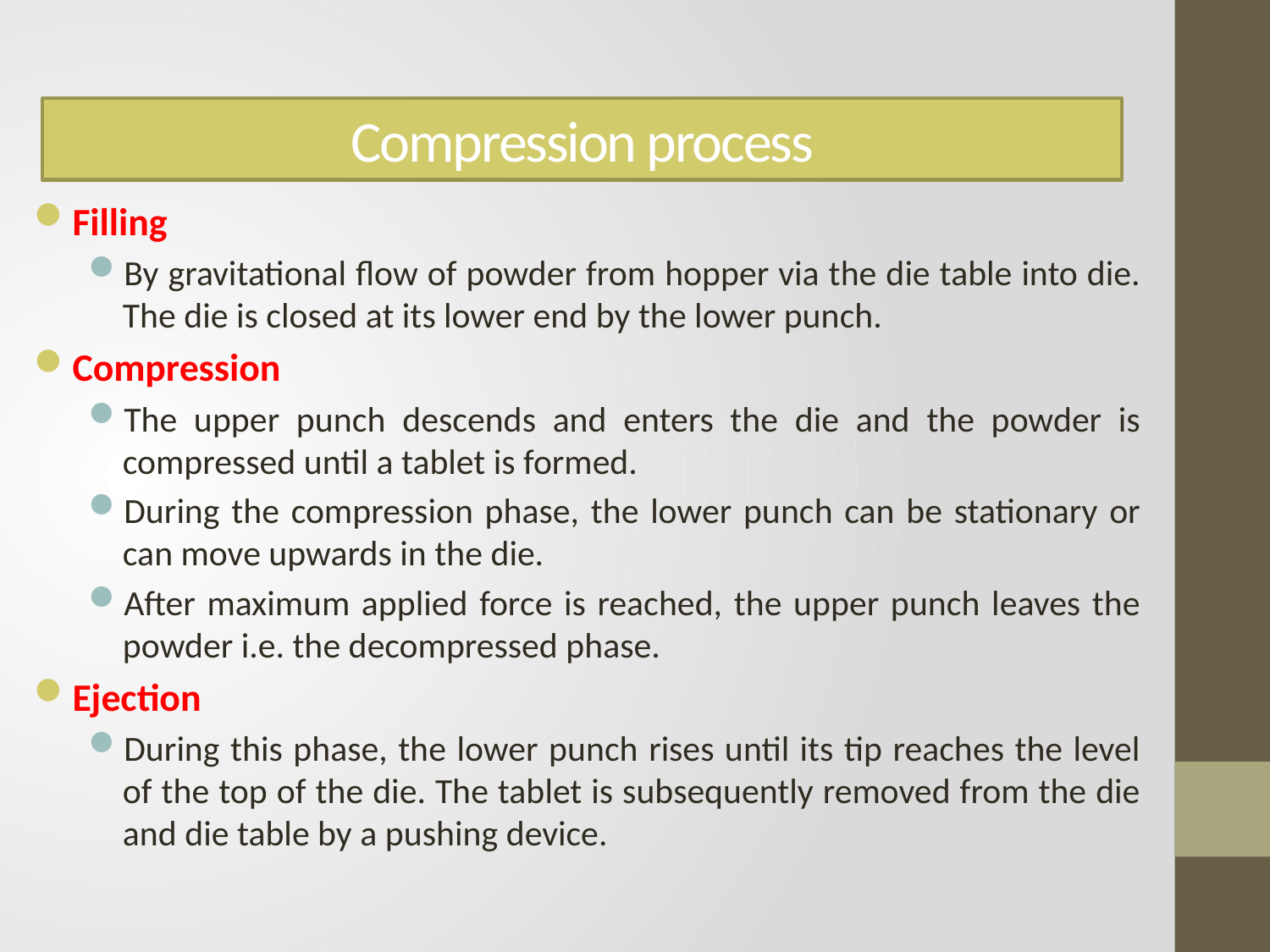

# Compression process
Filling
By gravitational flow of powder from hopper via the die table into die. The die is closed at its lower end by the lower punch.
Compression
The upper punch descends and enters the die and the powder is compressed until a tablet is formed.
During the compression phase, the lower punch can be stationary or can move upwards in the die.
After maximum applied force is reached, the upper punch leaves the powder i.e. the decompressed phase.
Ejection
During this phase, the lower punch rises until its tip reaches the level of the top of the die. The tablet is subsequently removed from the die and die table by a pushing device.